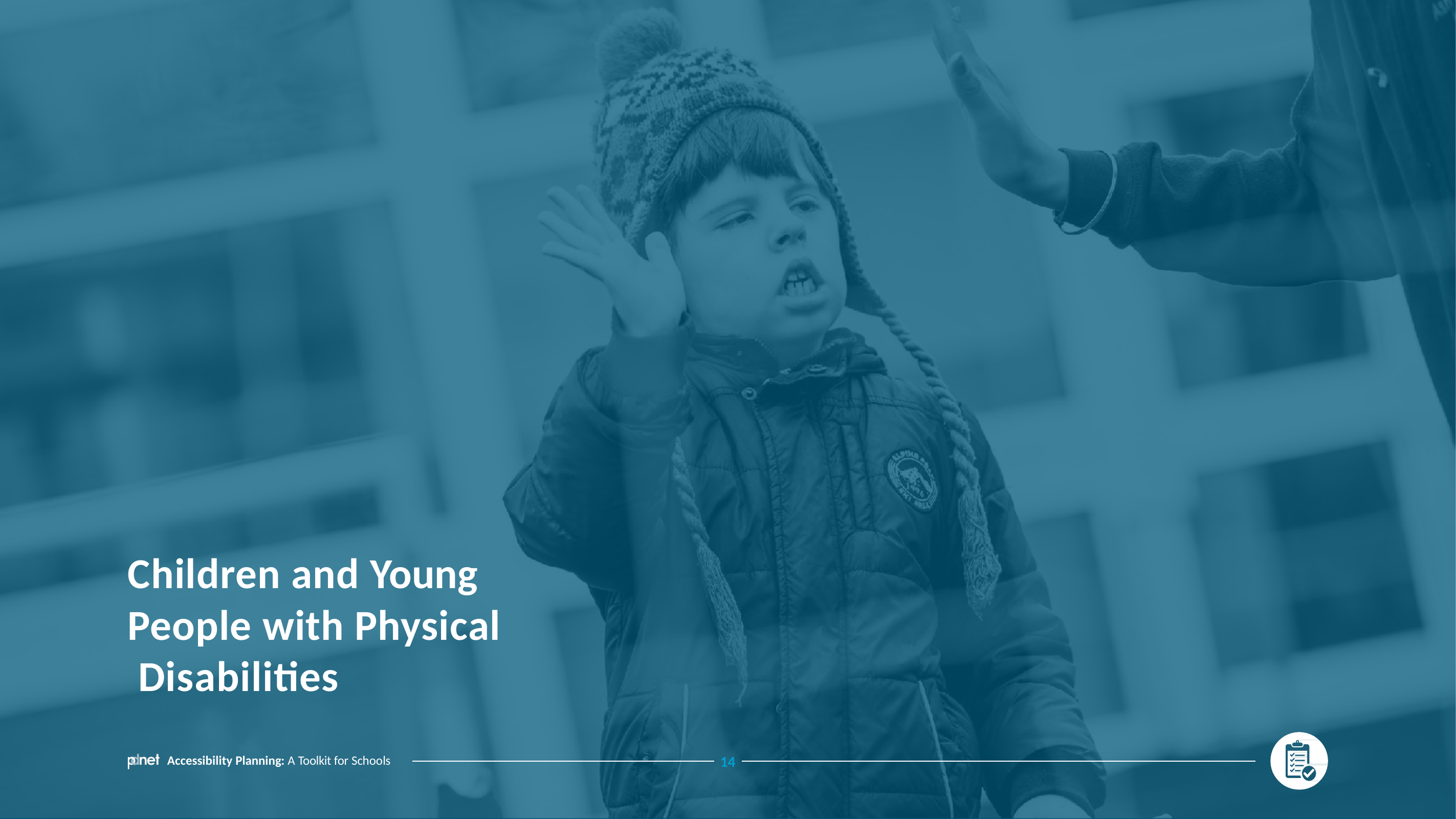

# Children and Young  People with Physical  Disabilities

Accessibility Planning: A Toolkit for Schools
14